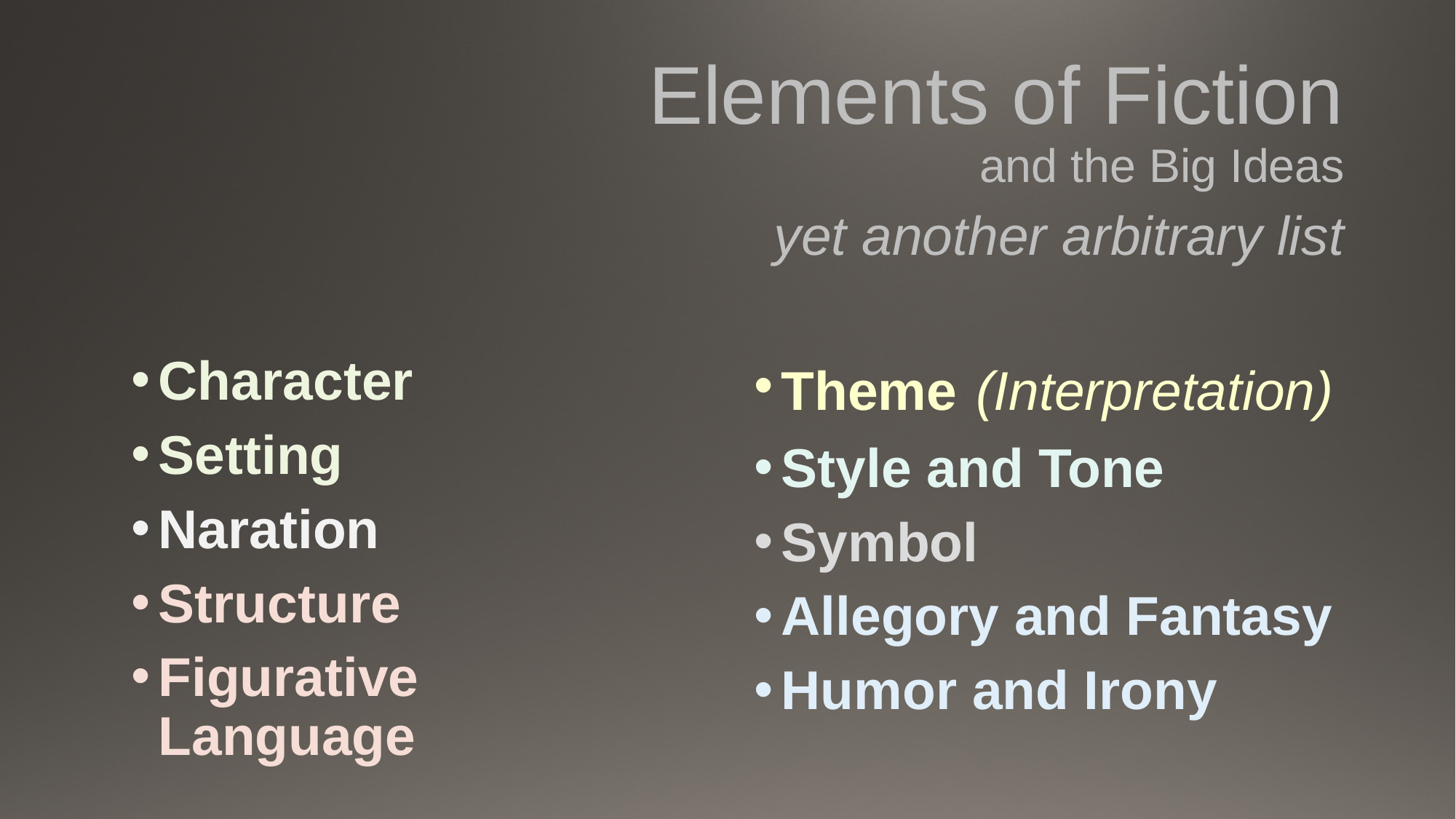

# Elements of Fiction and the Big Ideas
yet another arbitrary list
Character
Setting
Naration
Structure
Figurative Language

Theme (Interpretation)
Style and Tone
Symbol
Allegory and Fantasy
Humor and Irony